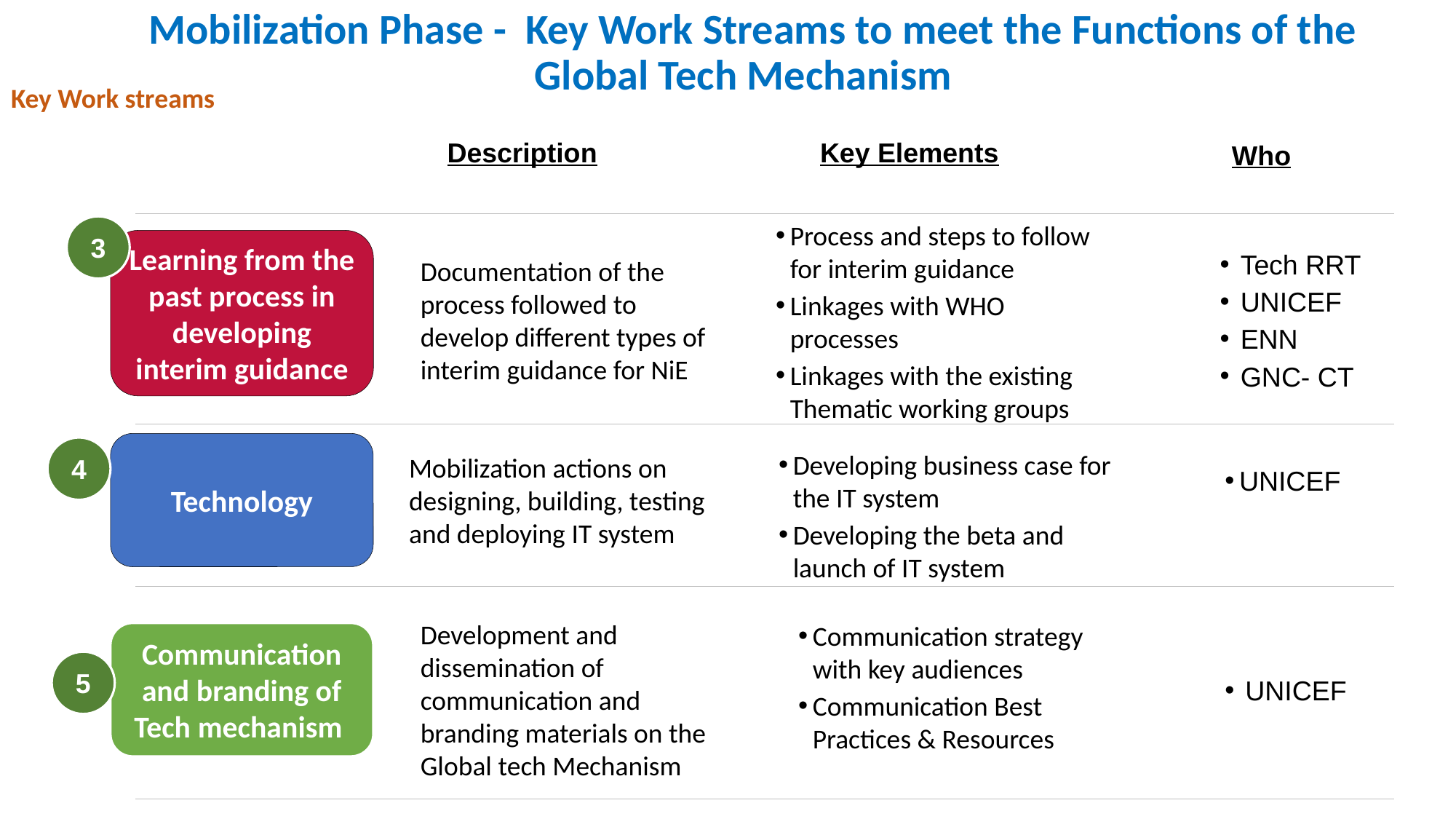

# Mobilization Phase -  Key Work Streams to meet the Functions of the Global Tech Mechanism
Key Work streams
Description
Key Elements
Who
3
Learning from the past process in developing interim guidance
Documentation of the process followed to develop different types of interim guidance for NiE
Tech RRT
UNICEF
ENN
GNC- CT
Process and steps to follow for interim guidance
Linkages with WHO processes
Linkages with the existing Thematic working groups
UNICEF
Mobilization actions on designing, building, testing and deploying IT system
Developing business case for the IT system
Developing the beta and launch of IT system
Technology
4
Communication strategy with key audiences
Communication Best Practices & Resources
UNICEF
Development and dissemination of communication and branding materials on the Global tech Mechanism
Communication and branding of Tech mechanism
5